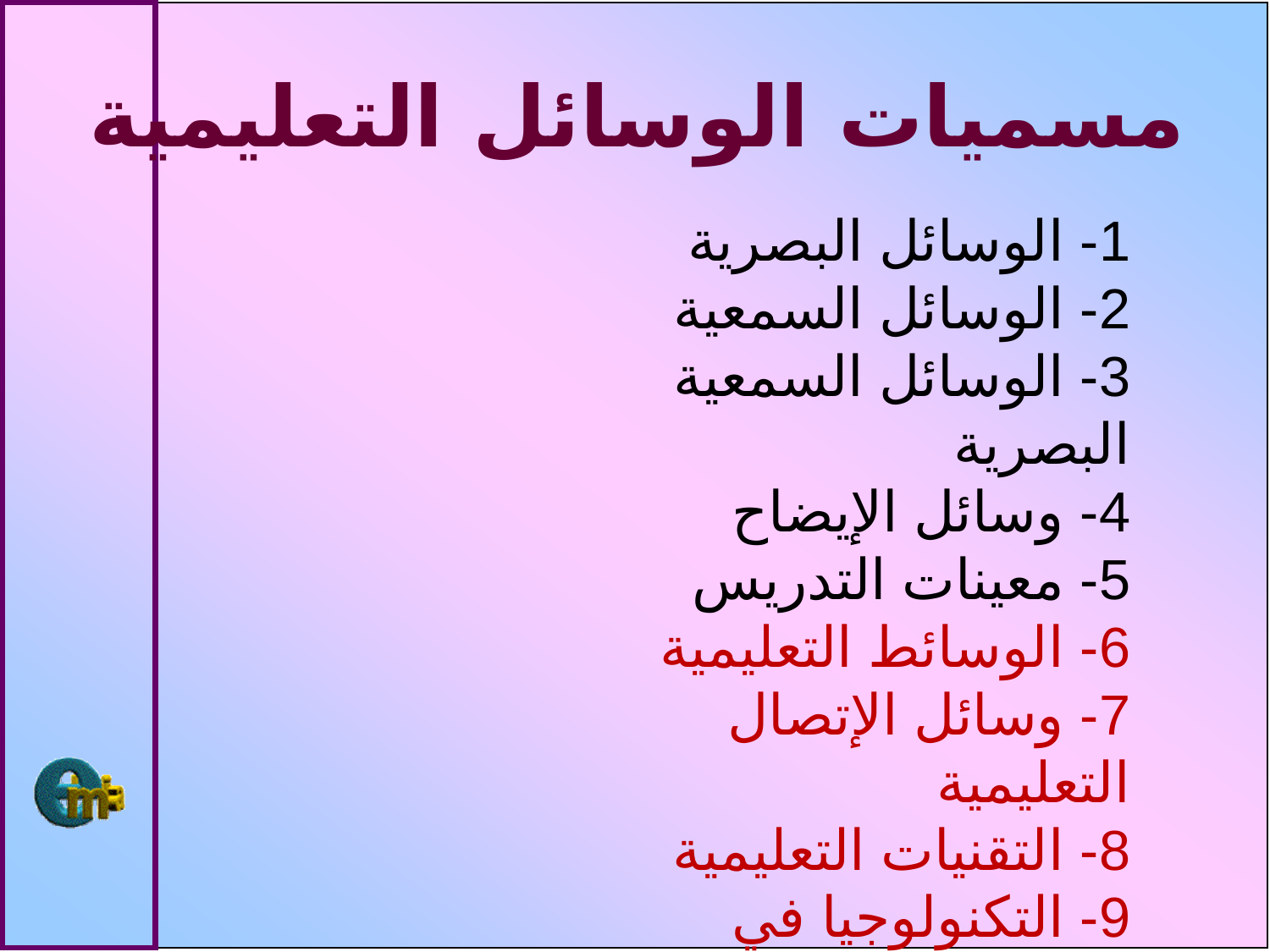

مسميات الوسائل التعليمية
1- الوسائل البصرية
2- الوسائل السمعية
3- الوسائل السمعية البصرية
4- وسائل الإيضاح
5- معينات التدريس
6- الوسائط التعليمية
7- وسائل الإتصال التعليمية
8- التقنيات التعليمية
9- التكنولوجيا في التعليم